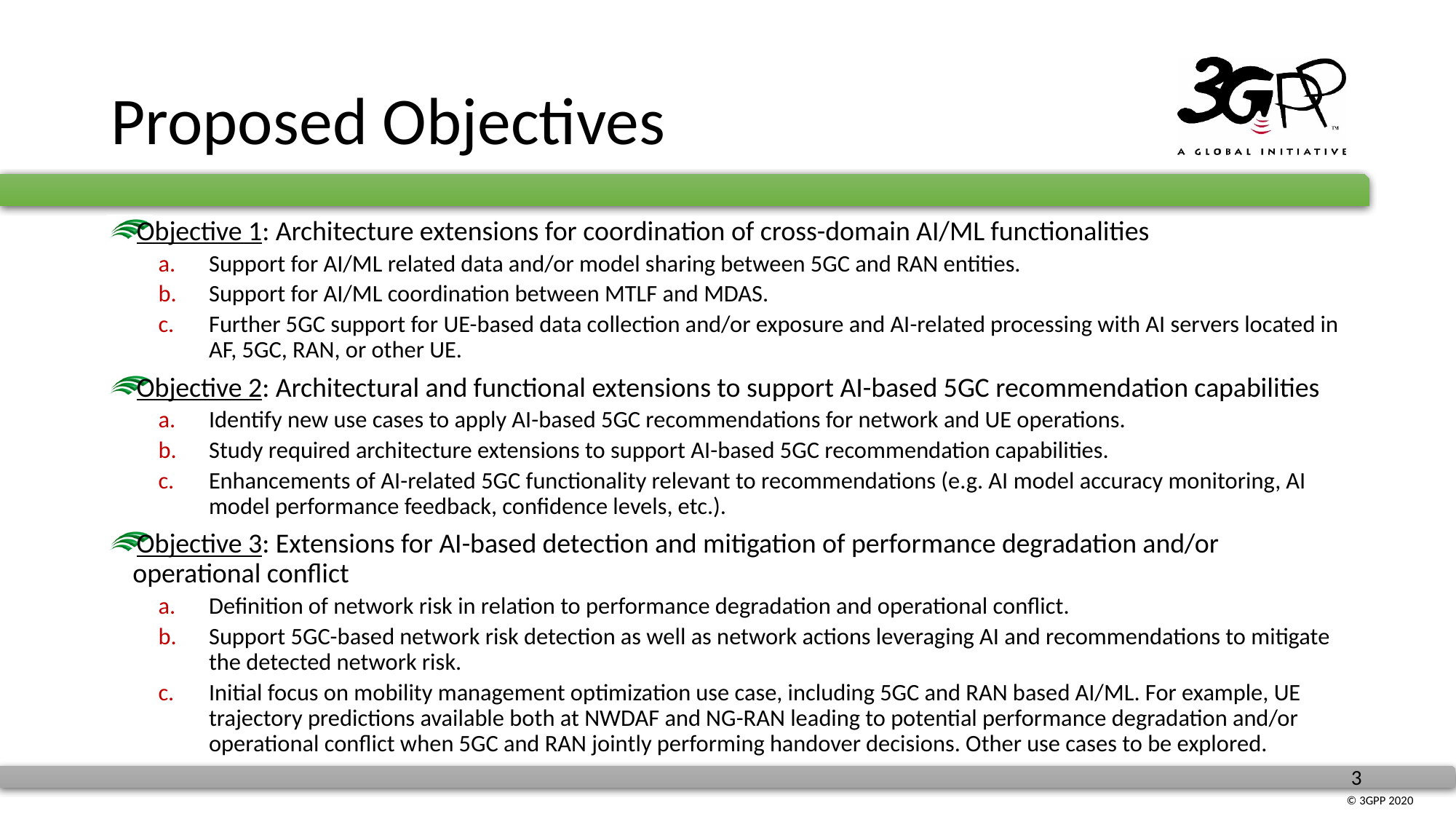

# Proposed Objectives
Objective 1: Architecture extensions for coordination of cross-domain AI/ML functionalities
Support for AI/ML related data and/or model sharing between 5GC and RAN entities.
Support for AI/ML coordination between MTLF and MDAS.
Further 5GC support for UE-based data collection and/or exposure and AI-related processing with AI servers located in AF, 5GC, RAN, or other UE.
Objective 2: Architectural and functional extensions to support AI-based 5GC recommendation capabilities
Identify new use cases to apply AI-based 5GC recommendations for network and UE operations.
Study required architecture extensions to support AI-based 5GC recommendation capabilities.
Enhancements of AI-related 5GC functionality relevant to recommendations (e.g. AI model accuracy monitoring, AI model performance feedback, confidence levels, etc.).
Objective 3: Extensions for AI-based detection and mitigation of performance degradation and/or operational conflict
Definition of network risk in relation to performance degradation and operational conflict.
Support 5GC-based network risk detection as well as network actions leveraging AI and recommendations to mitigate the detected network risk.
Initial focus on mobility management optimization use case, including 5GC and RAN based AI/ML. For example, UE trajectory predictions available both at NWDAF and NG-RAN leading to potential performance degradation and/or operational conflict when 5GC and RAN jointly performing handover decisions. Other use cases to be explored.